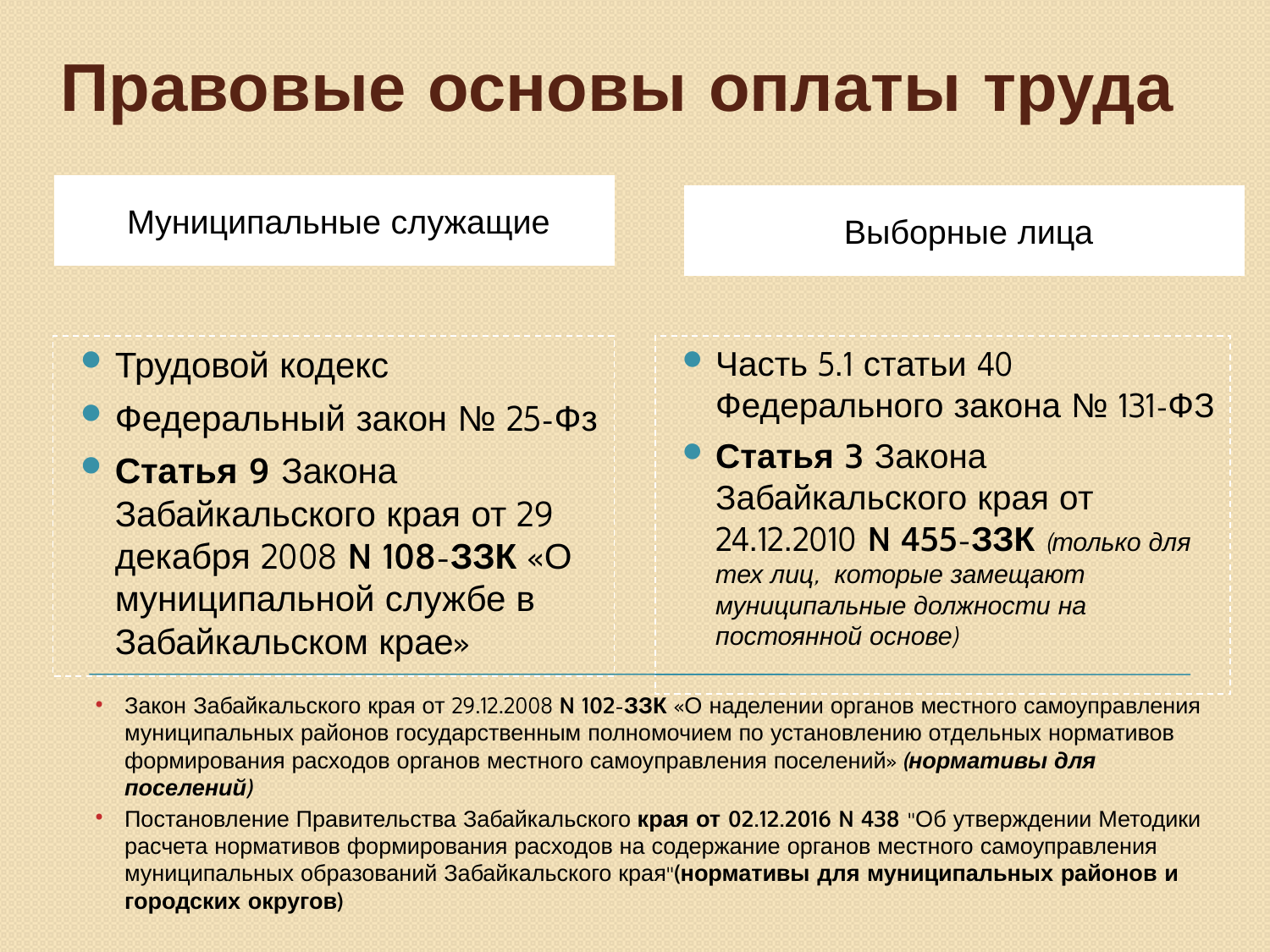

# Правовые основы оплаты труда
Муниципальные служащие
Выборные лица
Трудовой кодекс
Федеральный закон № 25-Фз
Статья 9 Закона Забайкальского края от 29 декабря 2008 N 108-ЗЗК «О муниципальной службе в Забайкальском крае»

Часть 5.1 статьи 40 Федерального закона № 131-ФЗ
Статья 3 Закона Забайкальского края от 24.12.2010 N 455-ЗЗК (только для тех лиц,  которые замещают муниципальные должности на постоянной основе)

Закон Забайкальского края от 29.12.2008 N 102-ЗЗК «О наделении органов местного самоуправления муниципальных районов государственным полномочием по установлению отдельных нормативов формирования расходов органов местного самоуправления поселений» (нормативы для поселений)
Постановление Правительства Забайкальского края от 02.12.2016 N 438 "Об утверждении Методики расчета нормативов формирования расходов на содержание органов местного самоуправления муниципальных образований Забайкальского края"(нормативы для муниципальных районов и городских округов)